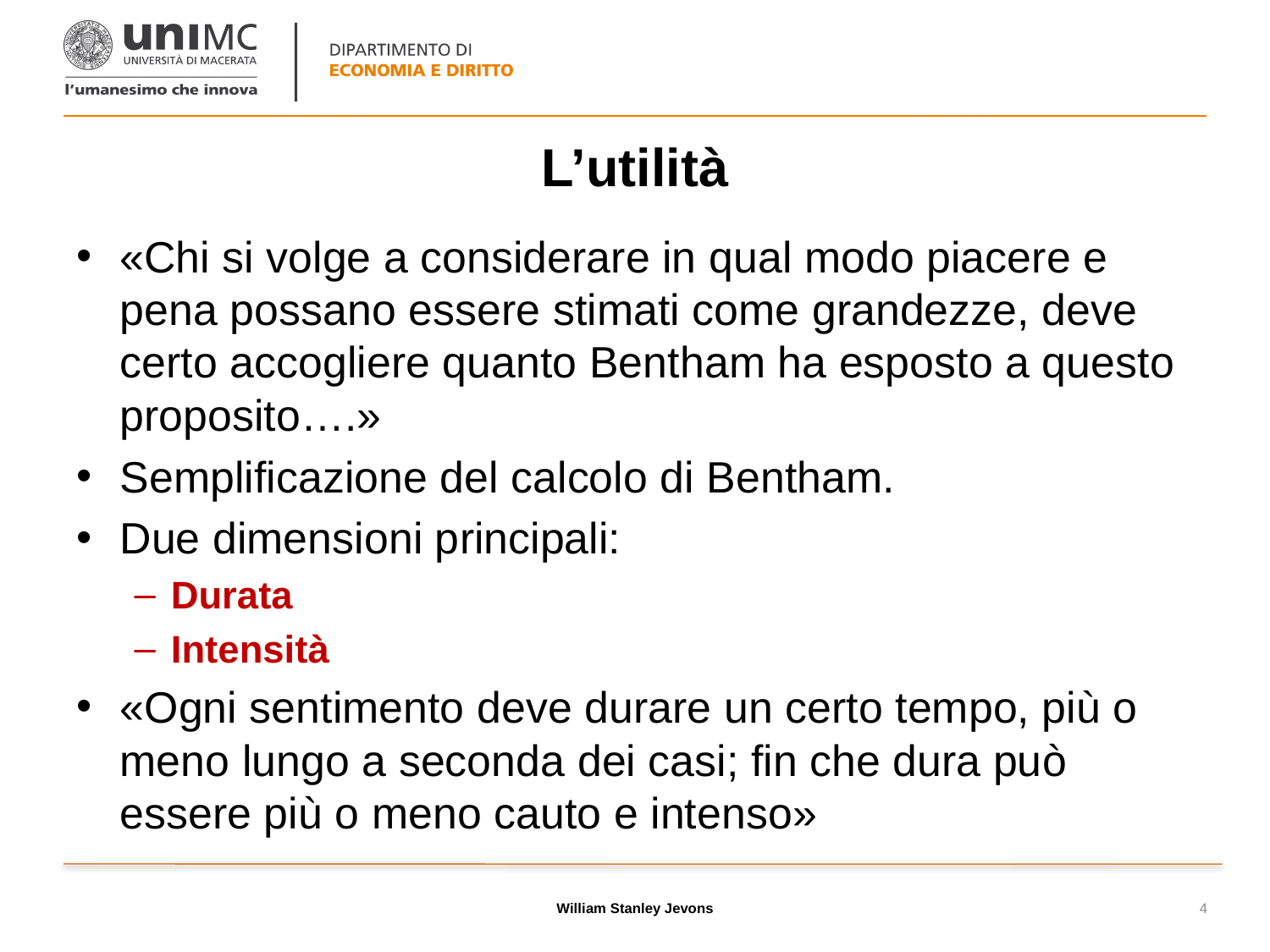

# L’utilità
«Chi si volge a considerare in qual modo piacere e pena possano essere stimati come grandezze, deve certo accogliere quanto Bentham ha esposto a questo proposito….»
Semplificazione del calcolo di Bentham.
Due dimensioni principali:
Durata
Intensità
«Ogni sentimento deve durare un certo tempo, più o meno lungo a seconda dei casi; fin che dura può essere più o meno cauto e intenso»
William Stanley Jevons
4